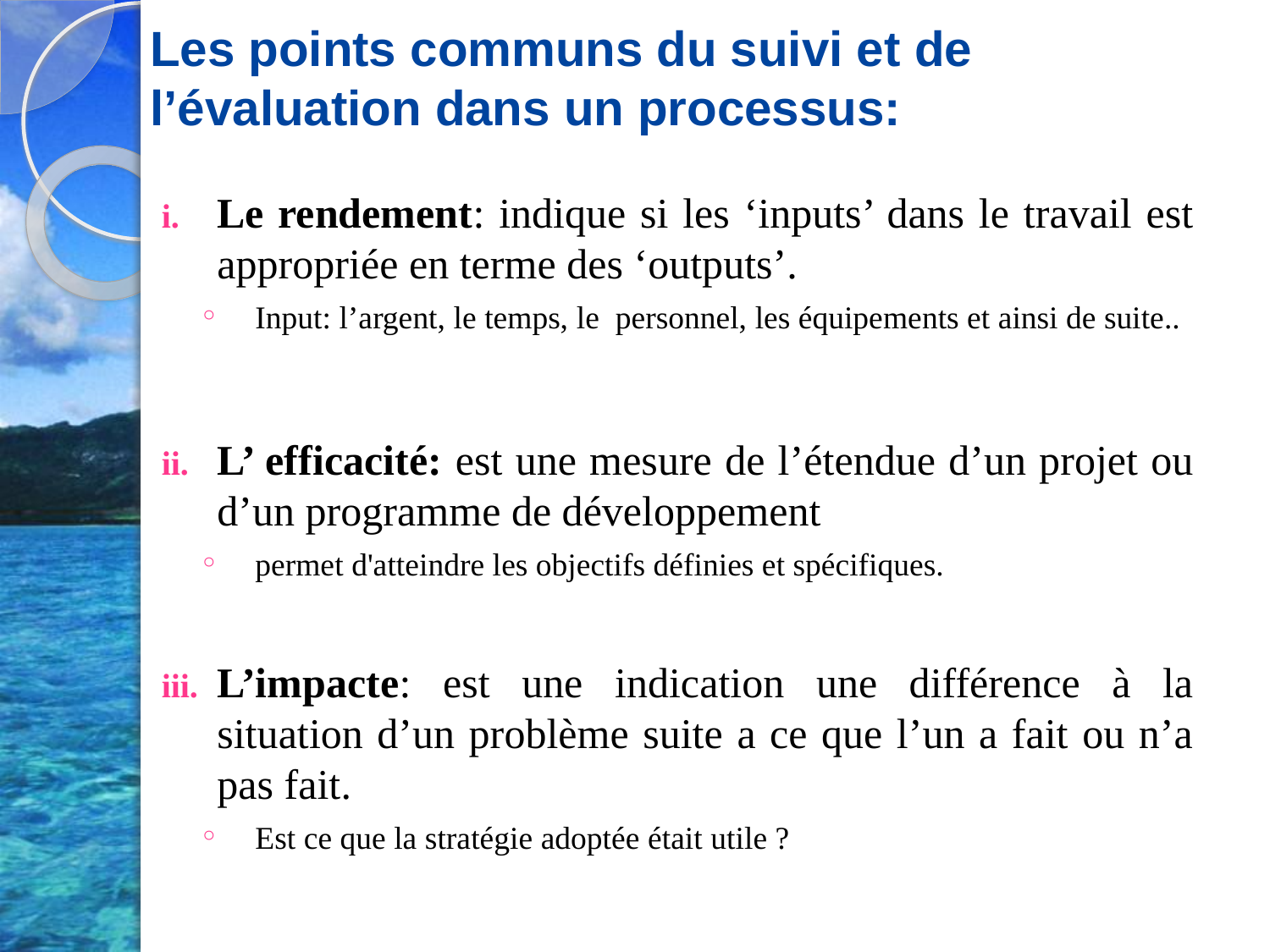

Les points communs du suivi et de l’évaluation dans un processus:
Le rendement: indique si les ‘inputs’ dans le travail est appropriée en terme des ‘outputs’.
Input: l’argent, le temps, le  personnel, les équipements et ainsi de suite..

L’ efficacité: est une mesure de l’étendue d’un projet ou d’un programme de développement
permet d'atteindre les objectifs définies et spécifiques.

L’impacte: est une indication une différence à la situation d’un problème suite a ce que l’un a fait ou n’a pas fait.
Est ce que la stratégie adoptée était utile ?